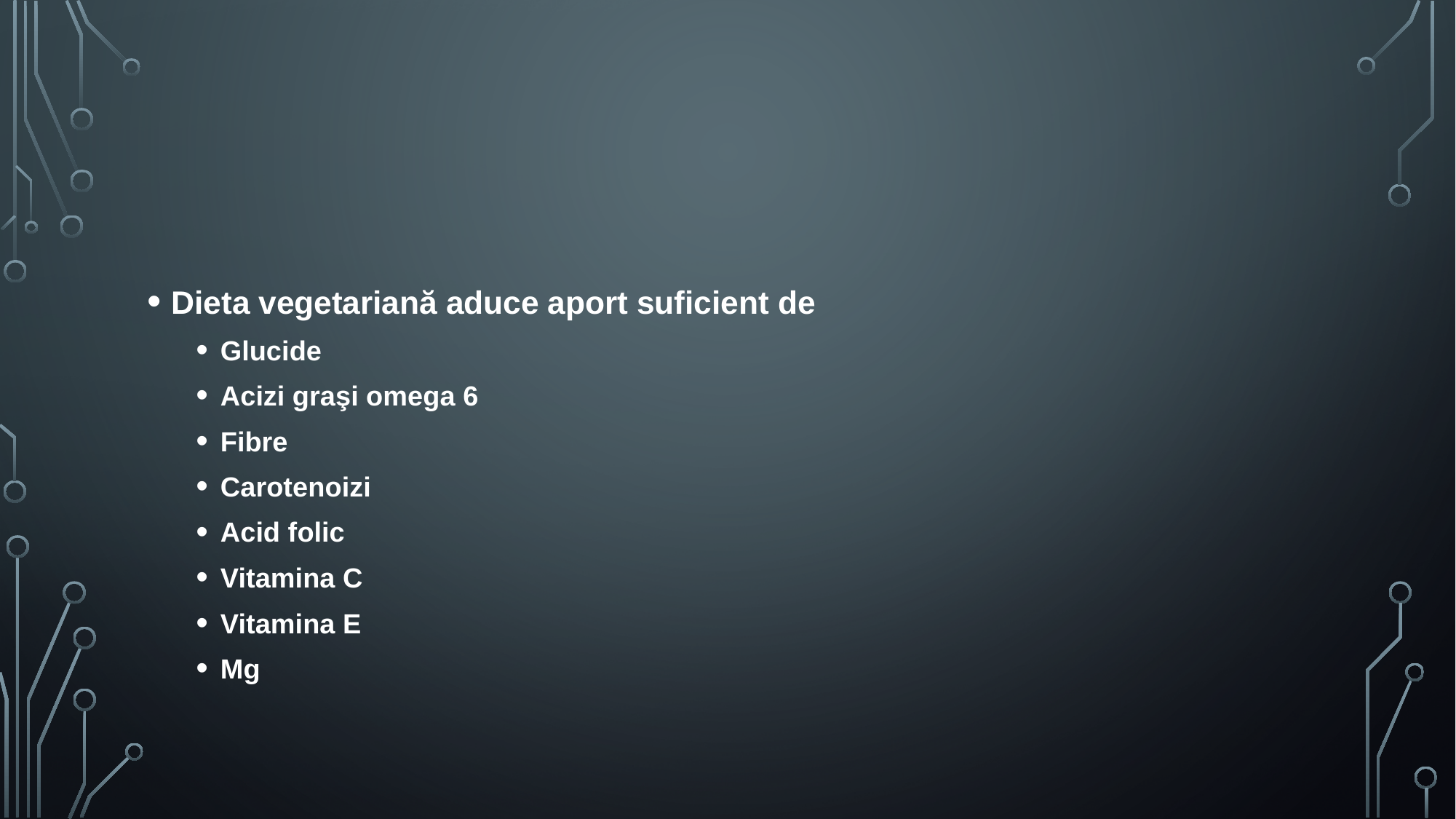

#
Dieta vegetariană aduce aport suficient de
Glucide
Acizi graşi omega 6
Fibre
Carotenoizi
Acid folic
Vitamina C
Vitamina E
Mg